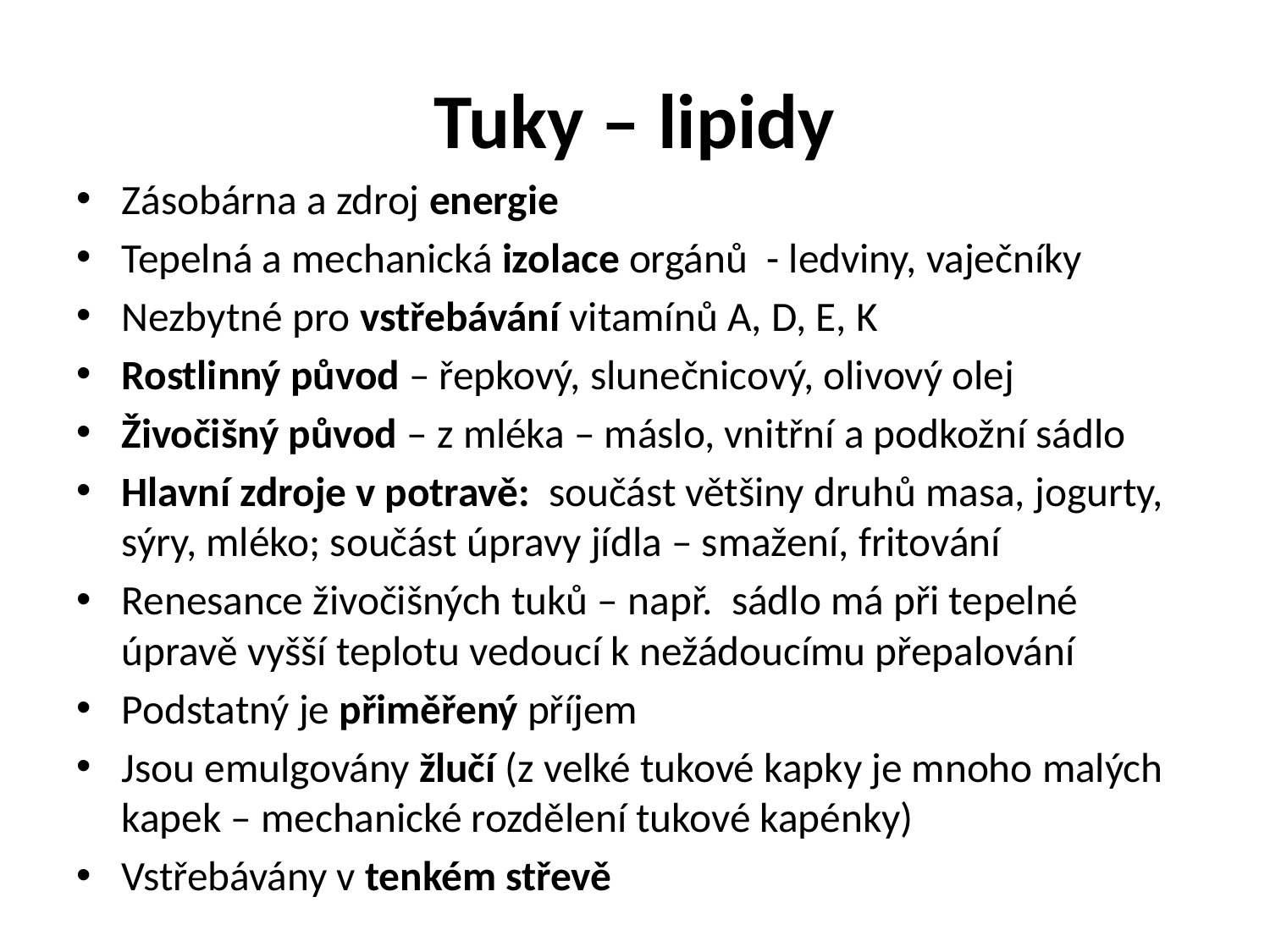

# Tuky – lipidy
Zásobárna a zdroj energie
Tepelná a mechanická izolace orgánů  - ledviny, vaječníky
Nezbytné pro vstřebávání vitamínů A, D, E, K
Rostlinný původ – řepkový, slunečnicový, olivový olej
Živočišný původ – z mléka – máslo, vnitřní a podkožní sádlo
Hlavní zdroje v potravě:  součást většiny druhů masa, jogurty, sýry, mléko; součást úpravy jídla – smažení, fritování
Renesance živočišných tuků – např.  sádlo má při tepelné úpravě vyšší teplotu vedoucí k nežádoucímu přepalování
Podstatný je přiměřený příjem
Jsou emulgovány žlučí (z velké tukové kapky je mnoho malých kapek – mechanické rozdělení tukové kapénky)
Vstřebávány v tenkém střevě